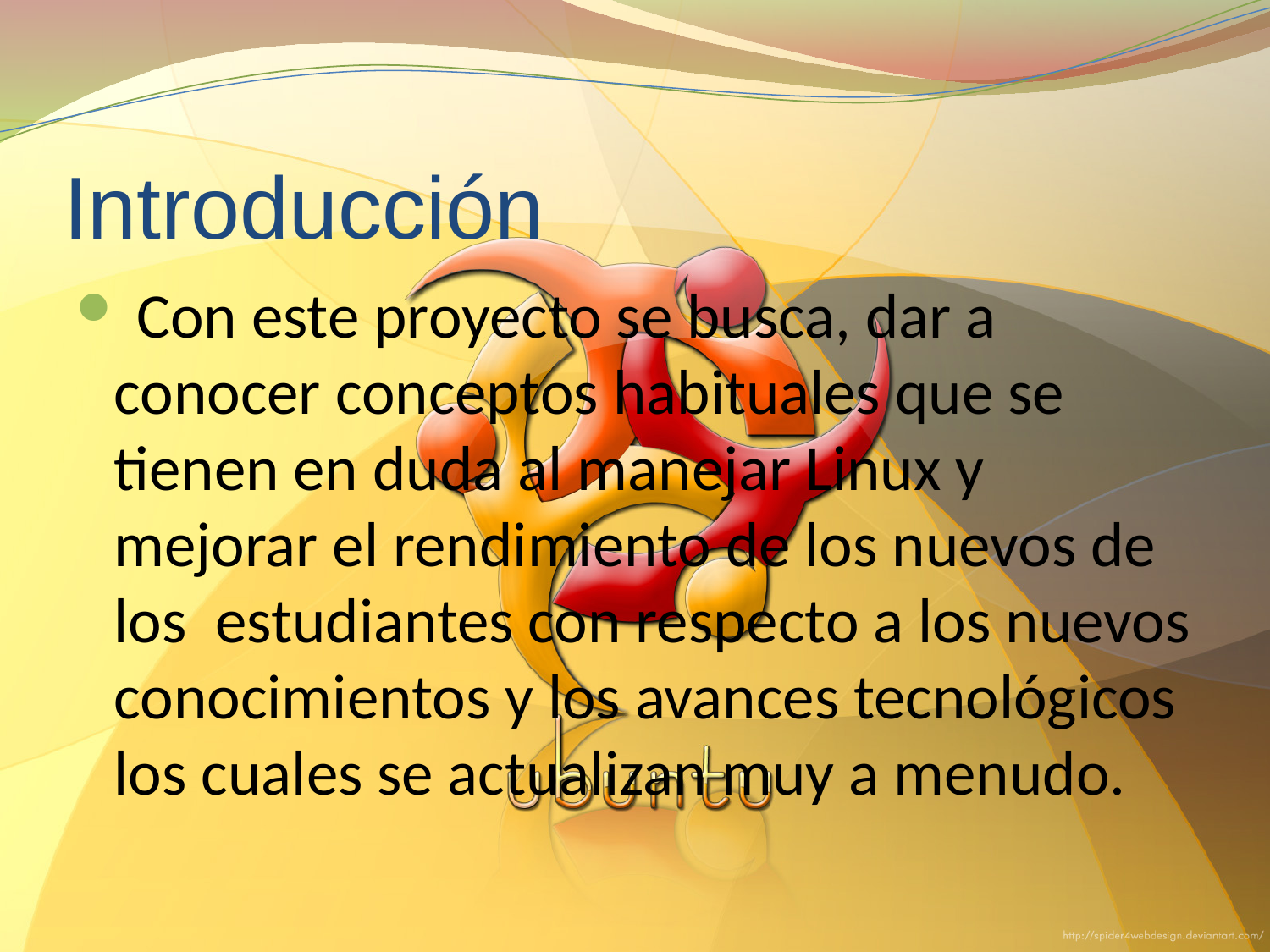

# Introducción
 Con este proyecto se busca, dar a conocer conceptos habituales que se tienen en duda al manejar Linux y mejorar el rendimiento de los nuevos de  los  estudiantes con respecto a los nuevos conocimientos y los avances tecnológicos los cuales se actualizan muy a menudo.